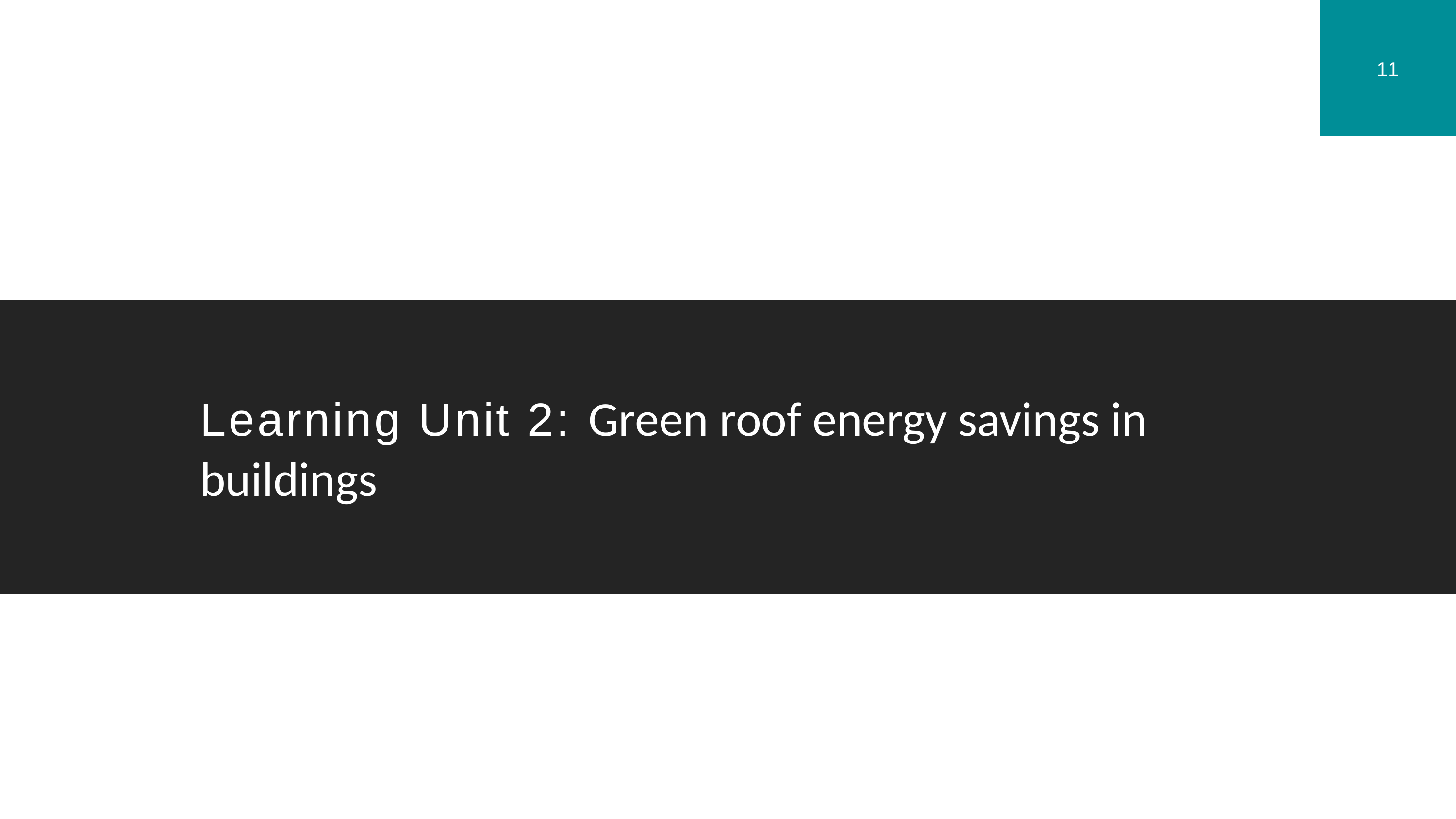

11

Learning Unit 2: Green roof energy savings in buildings